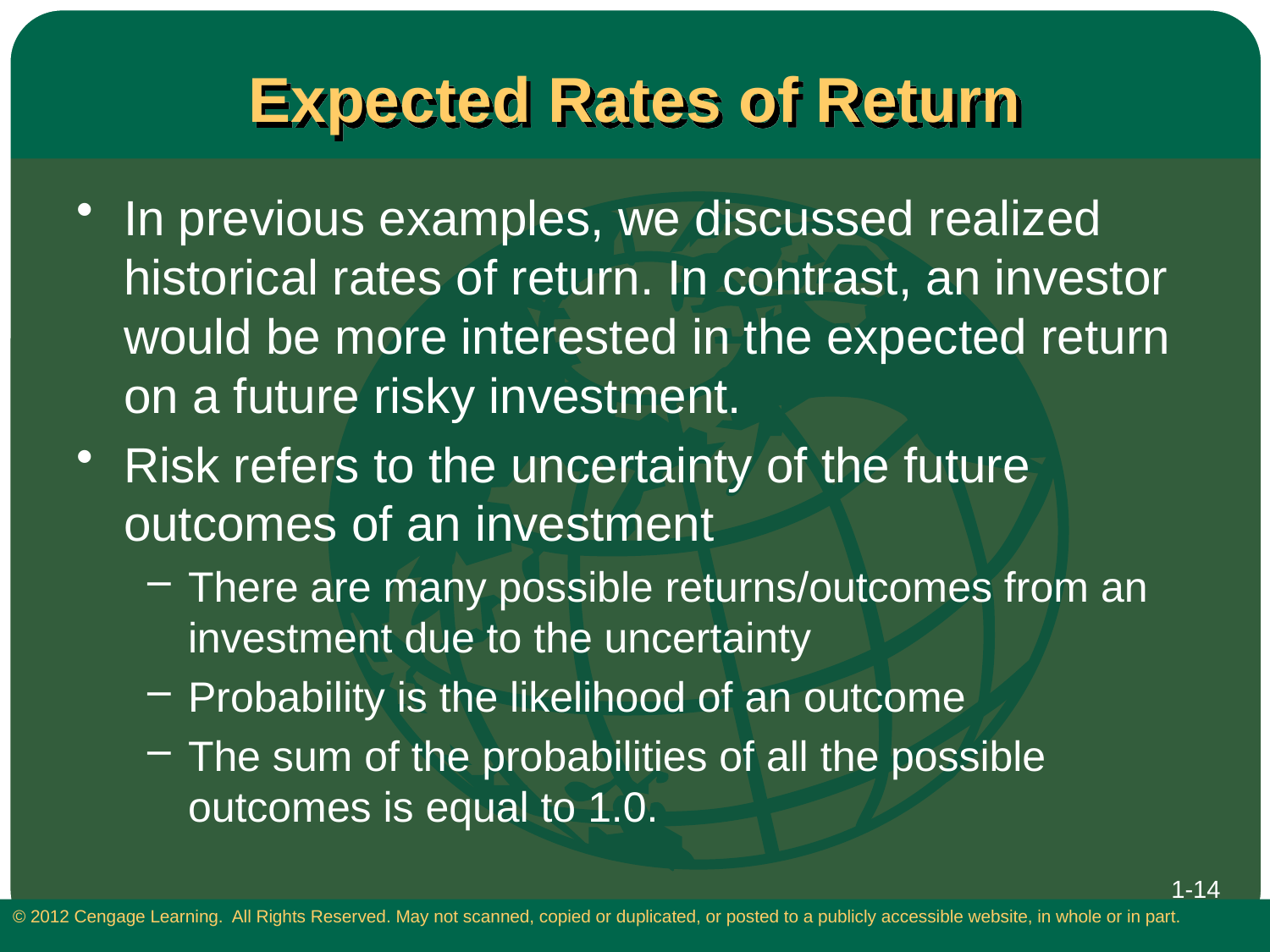

# Expected Rates of Return
In previous examples, we discussed realized historical rates of return. In contrast, an investor would be more interested in the expected return on a future risky investment.
Risk refers to the uncertainty of the future outcomes of an investment
There are many possible returns/outcomes from an investment due to the uncertainty
Probability is the likelihood of an outcome
The sum of the probabilities of all the possible outcomes is equal to 1.0.
1-14
© 2012 Cengage Learning.  All Rights Reserved. May not scanned, copied or duplicated, or posted to a publicly accessible website, in whole or in part.